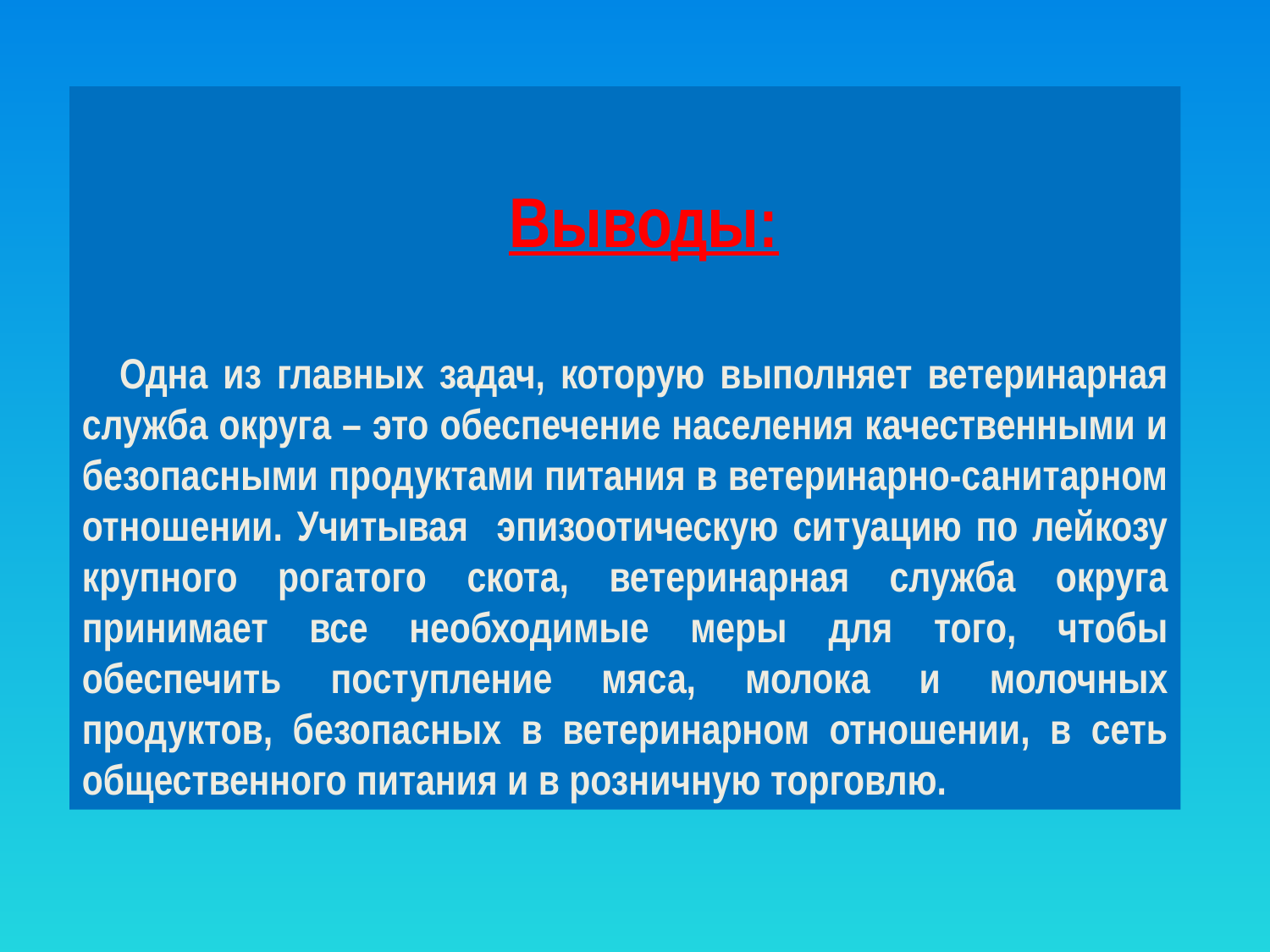

Выводы:

Одна из главных задач, которую выполняет ветеринарная служба округа – это обеспечение населения качественными и безопасными продуктами питания в ветеринарно-санитарном отношении. Учитывая  эпизоотическую ситуацию по лейкозу крупного рогатого скота, ветеринарная служба округа принимает все необходимые меры для того, чтобы обеспечить поступление мяса, молока и молочных продуктов, безопасных в ветеринарном отношении, в сеть общественного питания и в розничную торговлю.